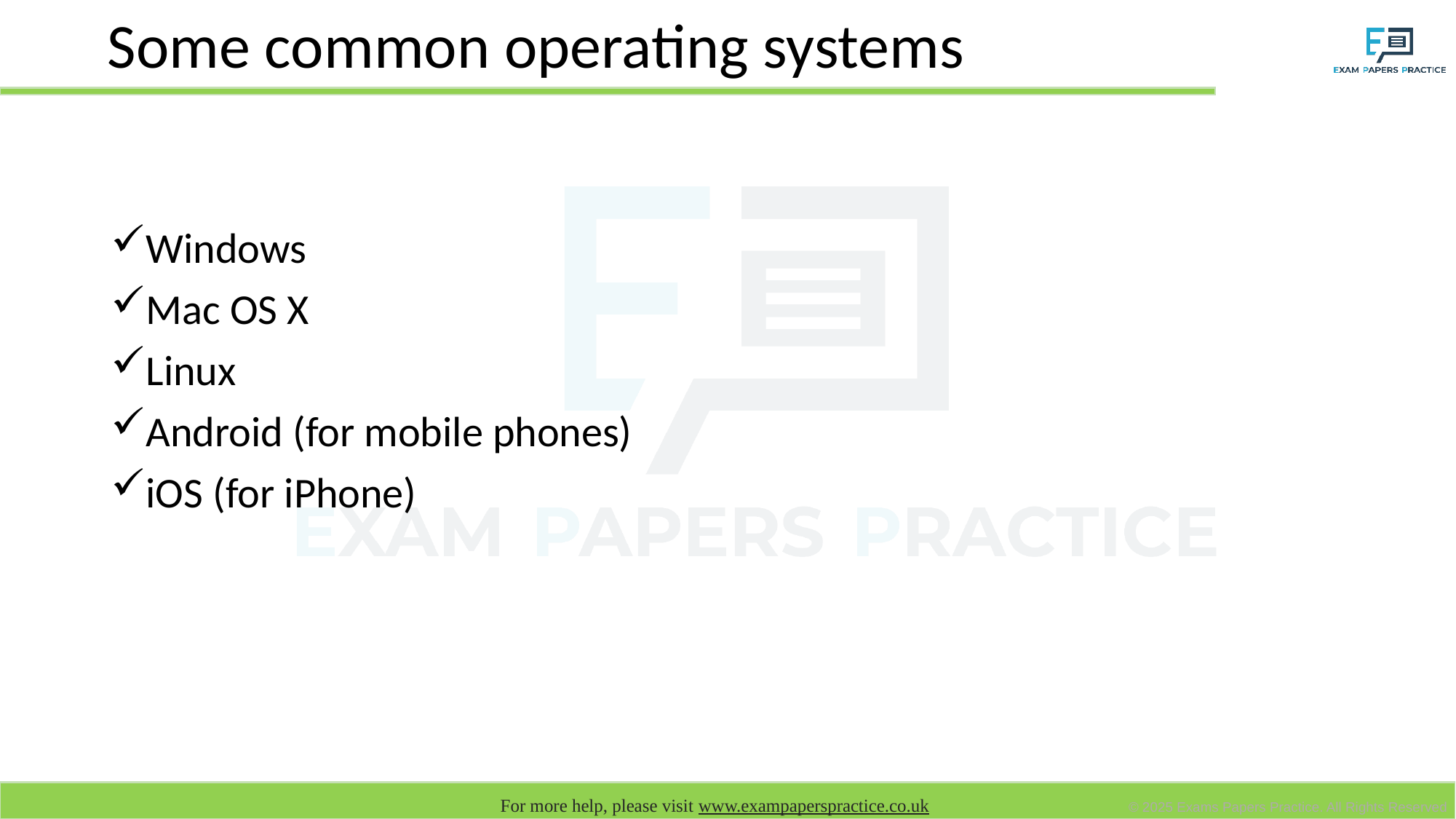

# Some common operating systems
Windows
Mac OS X
Linux
Android (for mobile phones)
iOS (for iPhone)